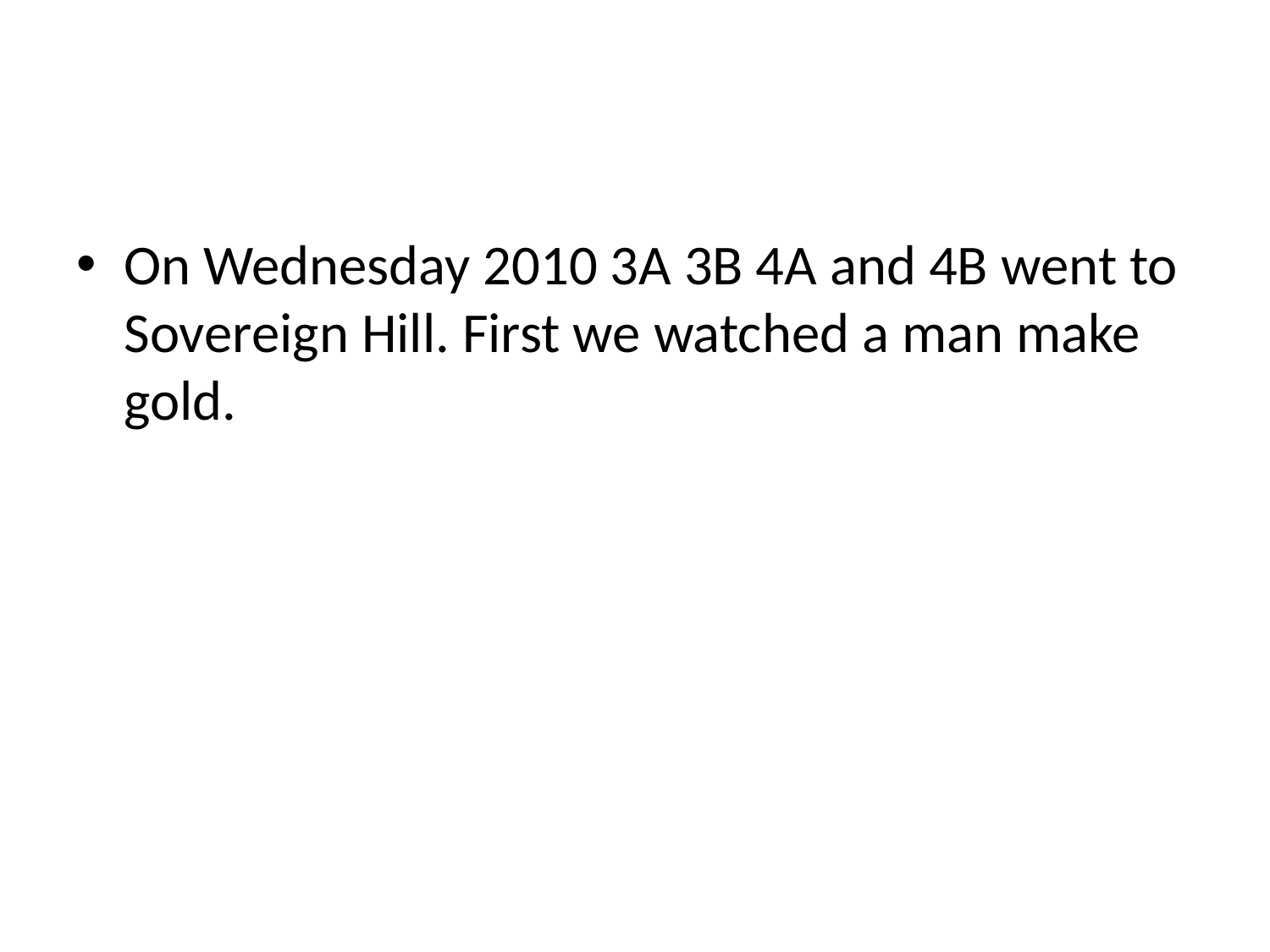

#
On Wednesday 2010 3A 3B 4A and 4B went to Sovereign Hill. First we watched a man make gold.